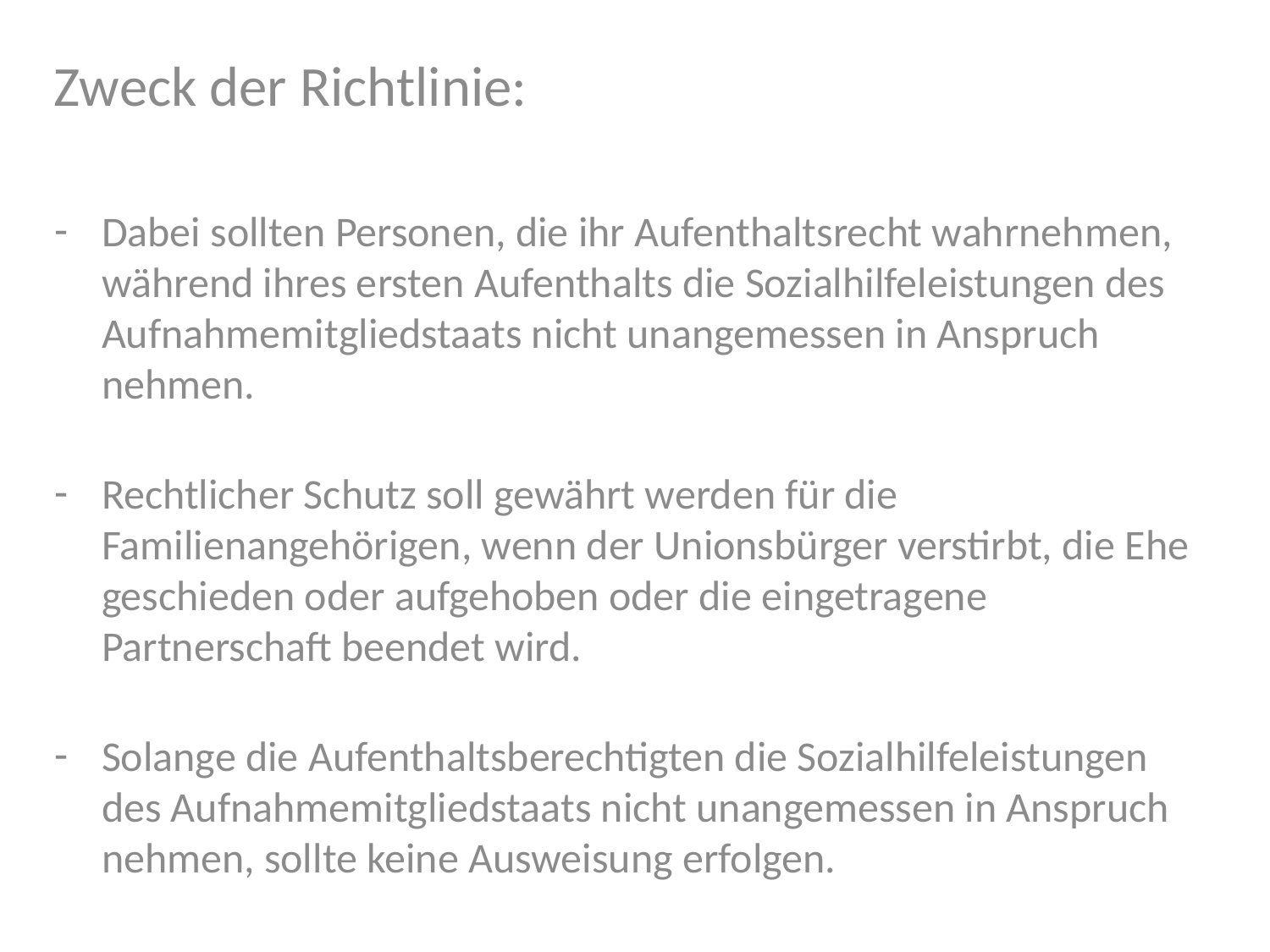

Zweck der Richtlinie:

Dabei sollten Personen, die ihr Aufenthaltsrecht wahrnehmen, während ihres ersten Aufenthalts die Sozialhilfeleistungen des Aufnahmemitgliedstaats nicht unangemessen in Anspruch nehmen.
Rechtlicher Schutz soll gewährt werden für die Familienangehörigen, wenn der Unionsbürger verstirbt, die Ehe geschieden oder aufgehoben oder die eingetragene Partnerschaft beendet wird.
Solange die Aufenthaltsberechtigten die Sozialhilfeleistungen des Aufnahmemitgliedstaats nicht unangemessen in Anspruch nehmen, sollte keine Ausweisung erfolgen.